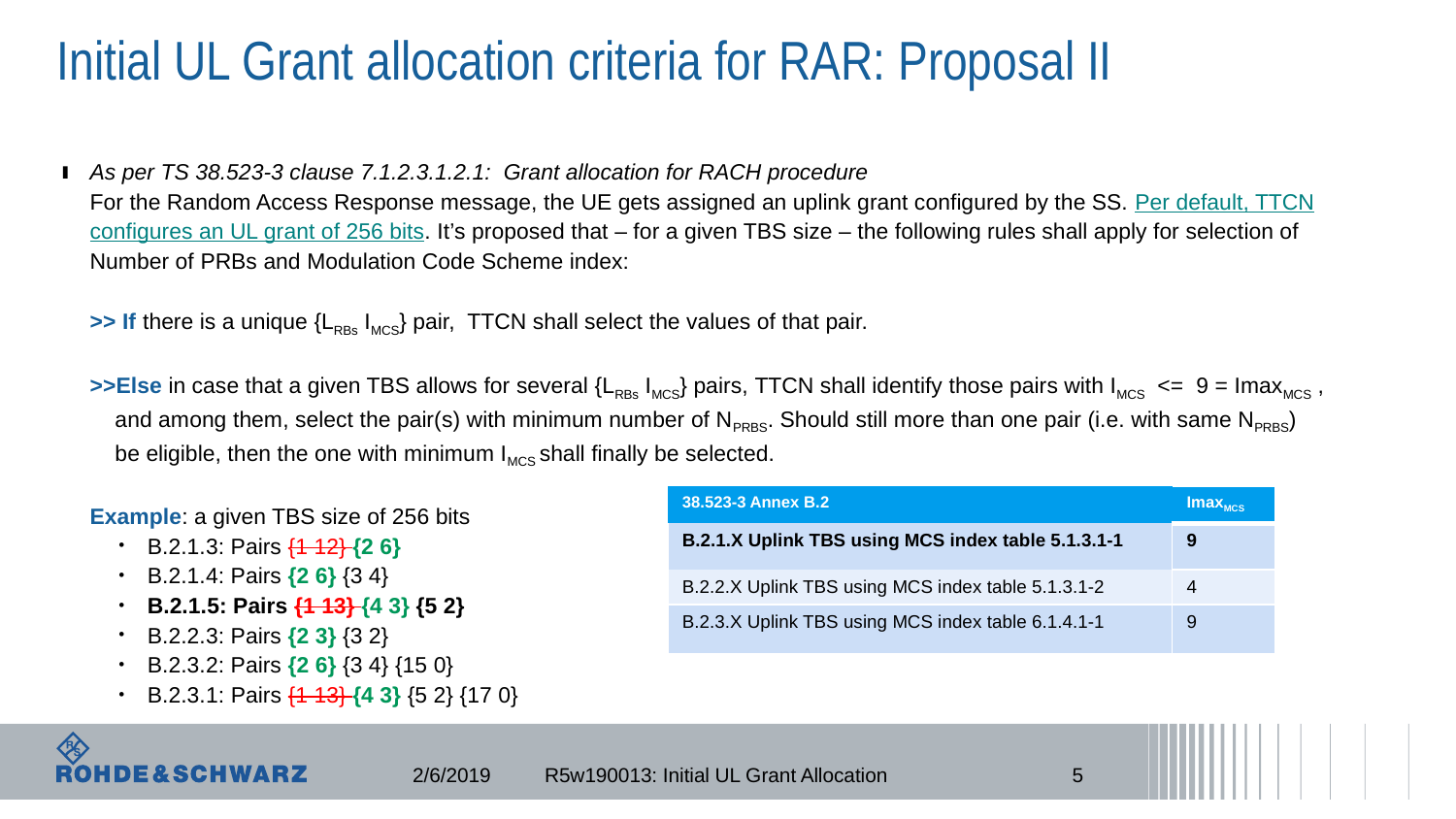

# Initial UL Grant allocation criteria for RAR: Proposal II
As per TS 38.523-3 clause 7.1.2.3.1.2.1:  Grant allocation for RACH procedure
For the Random Access Response message, the UE gets assigned an uplink grant configured by the SS. Per default, TTCN configures an UL grant of 256 bits. It’s proposed that – for a given TBS size – the following rules shall apply for selection of
Number of PRBs and Modulation Code Scheme index:

>> If there is a unique {LRBs IMCS} pair,  TTCN shall select the values of that pair.

>>Else in case that a given TBS allows for several {LRBs IMCS} pairs, TTCN shall identify those pairs with IMCS  <=  9 = ImaxMCS ,
    and among them, select the pair(s) with minimum number of NPRBS. Should still more than one pair (i.e. with same NPRBS)
    be eligible, then the one with minimum IMCS shall finally be selected.

Example: a given TBS size of 256 bits
B.2.1.3: Pairs {1 12} {2 6}
B.2.1.4: Pairs {2 6} {3 4}
B.2.1.5: Pairs {1 13} {4 3} {5 2}
B.2.2.3: Pairs {2 3} {3 2}
B.2.3.2: Pairs {2 6} {3 4} {15 0}
B.2.3.1: Pairs {1 13} {4 3} {5 2} {17 0}

| 38.523-3 Annex B.2 | ImaxMCS |
| --- | --- |
| B.2.1.X Uplink TBS using MCS index table 5.1.3.1-1 | 9 |
| B.2.2.X Uplink TBS using MCS index table 5.1.3.1-2 | 4 |
| B.2.3.X Uplink TBS using MCS index table 6.1.4.1-1 | 9 |

2/6/2019
R5w190013: Initial UL Grant Allocation
5